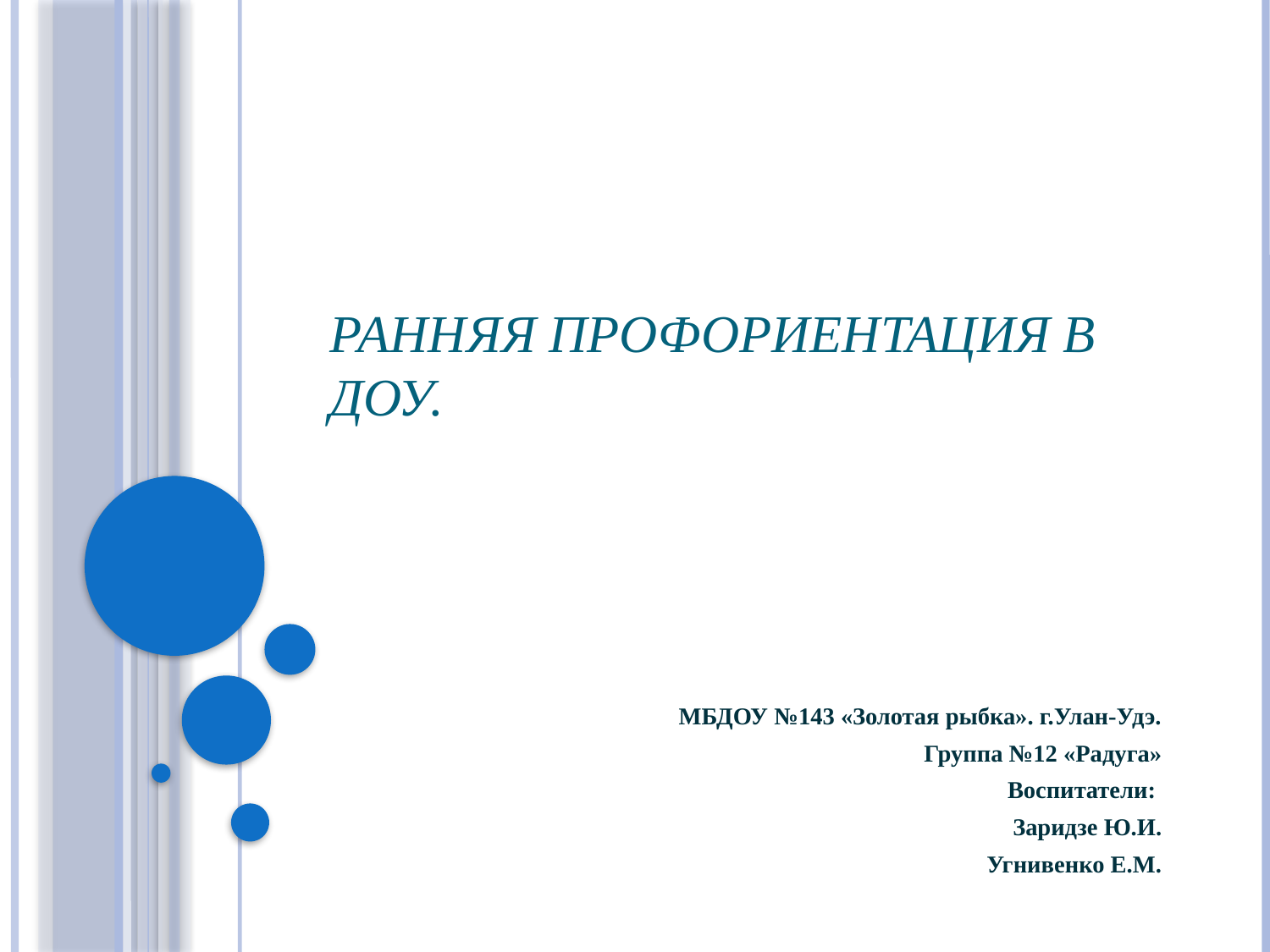

# Ранняя профориентация в ДОУ.
МБДОУ №143 «Золотая рыбка». г.Улан-Удэ.
Группа №12 «Радуга»
Воспитатели:
Заридзе Ю.И.
Угнивенко Е.М.